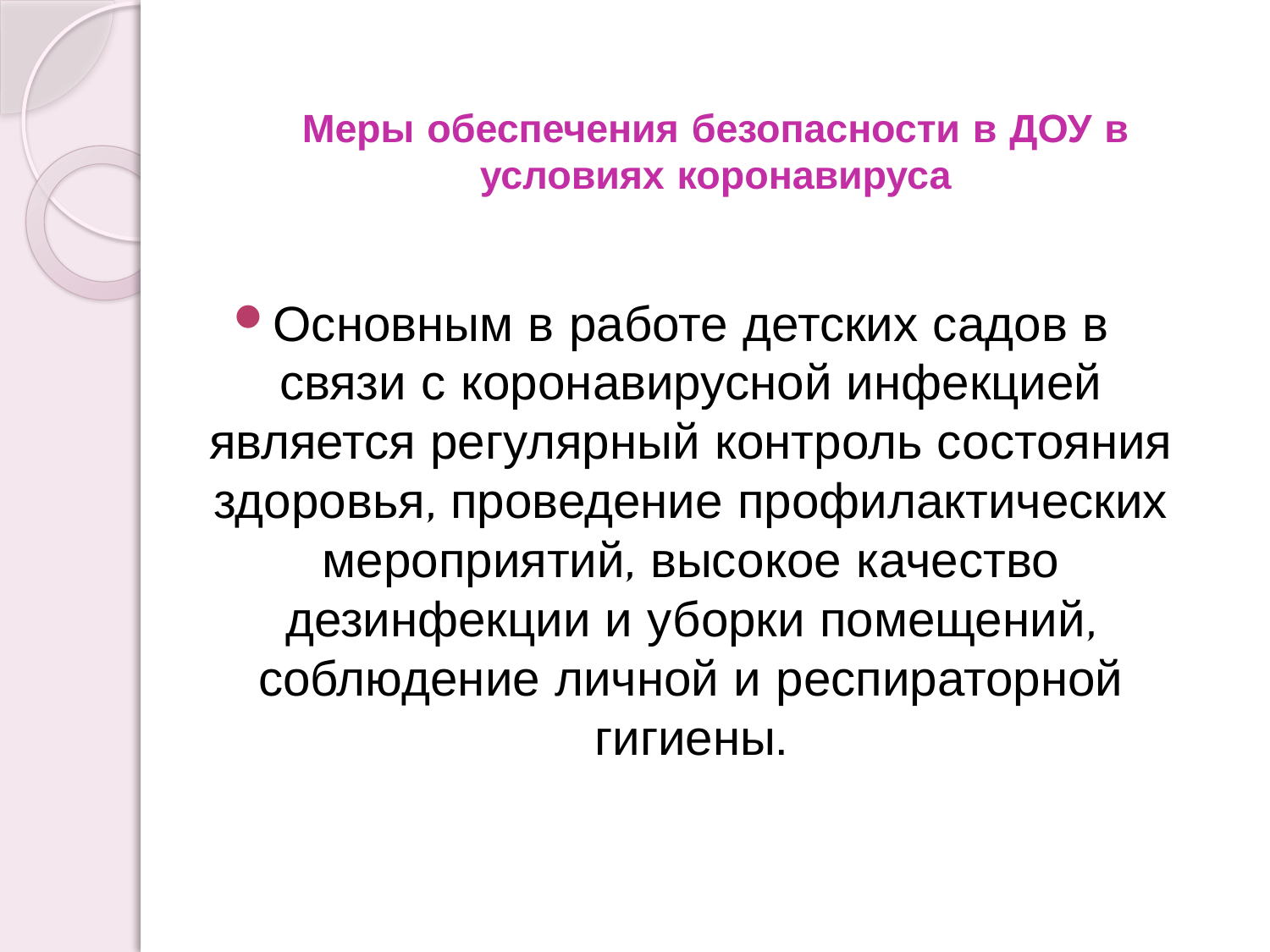

# Меры обеспечения безопасности в ДОУ в условиях коронавируса
Основным в работе детских садов в связи с коронавирусной инфекцией является регулярный контроль состояния здоровья, проведение профилактических мероприятий, высокое качество дезинфекции и уборки помещений, соблюдение личной и респираторной гигиены.